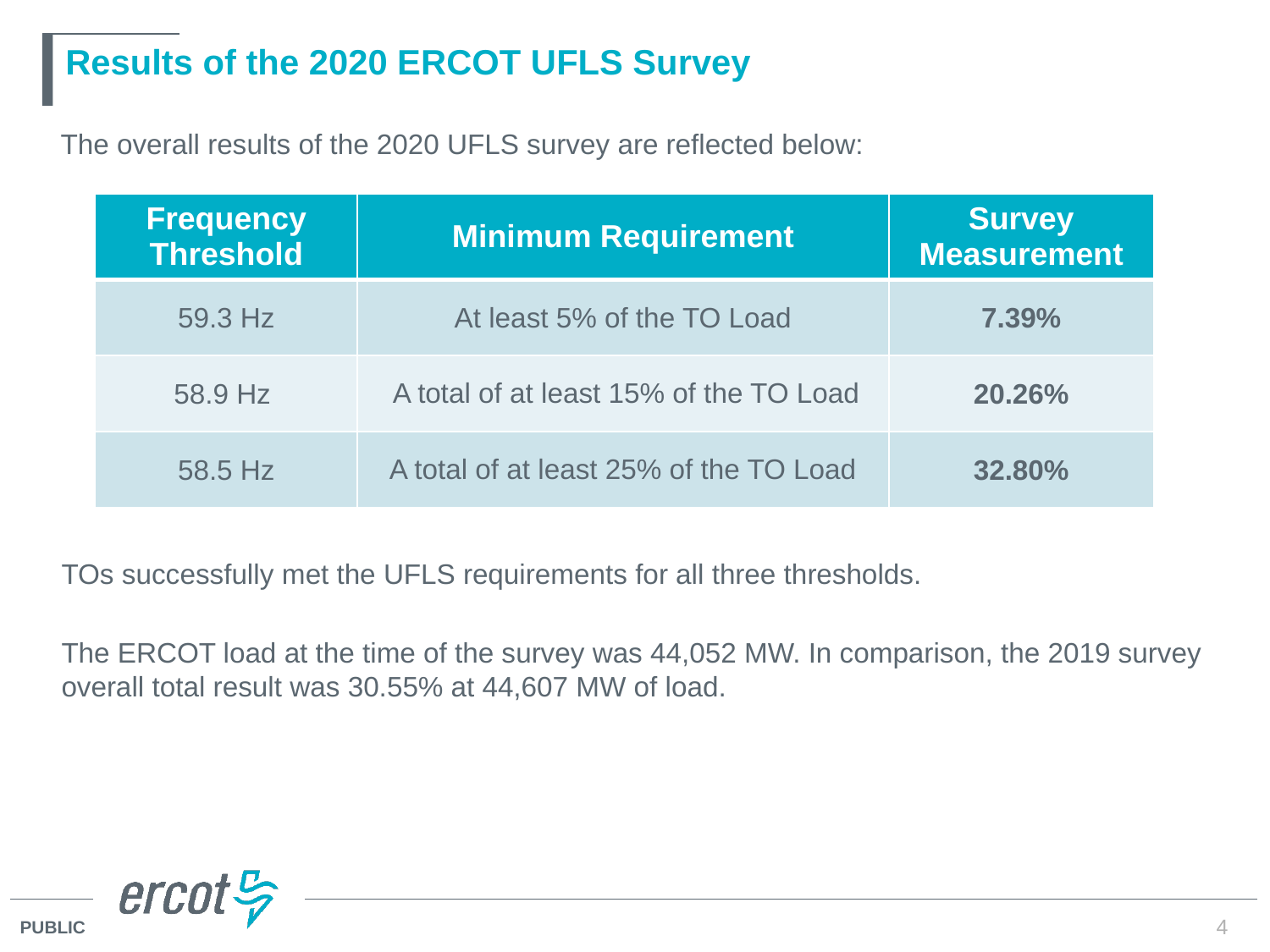

# Results of the 2020 ERCOT UFLS Survey
The overall results of the 2020 UFLS survey are reflected below:
| Frequency Threshold | Minimum Requirement | Survey Measurement |
| --- | --- | --- |
| 59.3 Hz | At least 5% of the TO Load | 7.39% |
| 58.9 Hz | A total of at least 15% of the TO Load | 20.26% |
| 58.5 Hz | A total of at least 25% of the TO Load | 32.80% |

TOs successfully met the UFLS requirements for all three thresholds.

The ERCOT load at the time of the survey was 44,052 MW. In comparison, the 2019 survey overall total result was 30.55% at 44,607 MW of load.

4